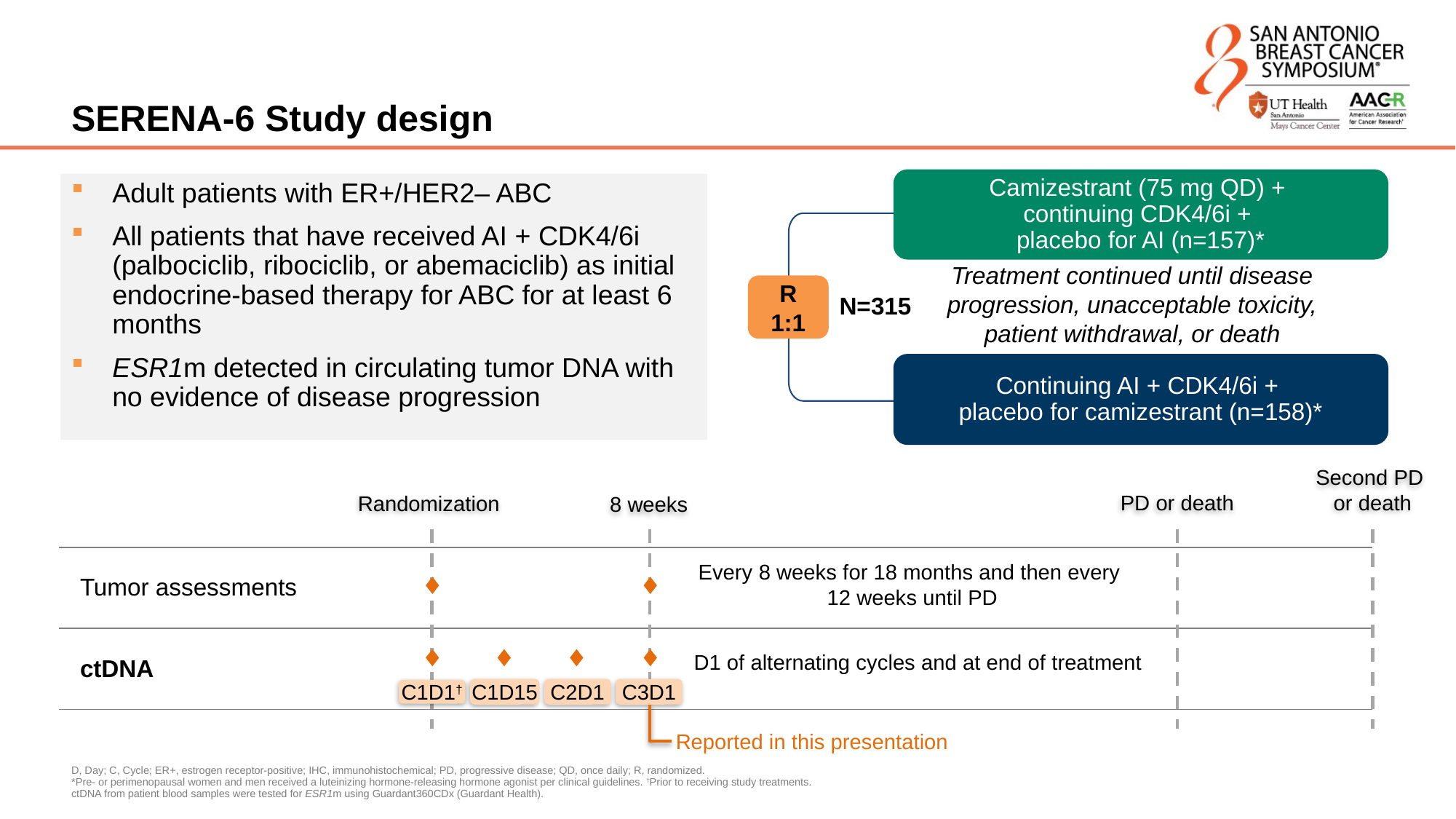

# SERENA-6 Study design
Camizestrant (75 mg QD) +
continuing CDK4/6i +
placebo for AI (n=157)*
Continuing AI + CDK4/6i +
placebo for camizestrant (n=158)*
Adult patients with ER+/HER2– ABC
All patients that have received AI + CDK4/6i (palbociclib, ribociclib, or abemaciclib) as initial endocrine-based therapy for ABC for at least 6 months
ESR1m detected in circulating tumor DNA with no evidence of disease progression

Treatment continued until disease progression, unacceptable toxicity, patient withdrawal, or death
R 1:1
N=315
Second PD
or death
PD or death
8 weeks
Randomization
| Tumor assessments |  |
| --- | --- |
| ctDNA |  |
Every 8 weeks for 18 months and then every
12 weeks until PD

D1 of alternating cycles and at end of treatment

C1D15
C2D1
C3D1
C1D1†
Reported in this presentation
D, Day; C, Cycle; ER+, estrogen receptor-positive; IHC, immunohistochemical; PD, progressive disease; QD, once daily; R, randomized.
*Pre- or perimenopausal women and men received a luteinizing hormone-releasing hormone agonist per clinical guidelines. †Prior to receiving study treatments.
ctDNA from patient blood samples were tested for ESR1m using Guardant360CDx (Guardant Health).